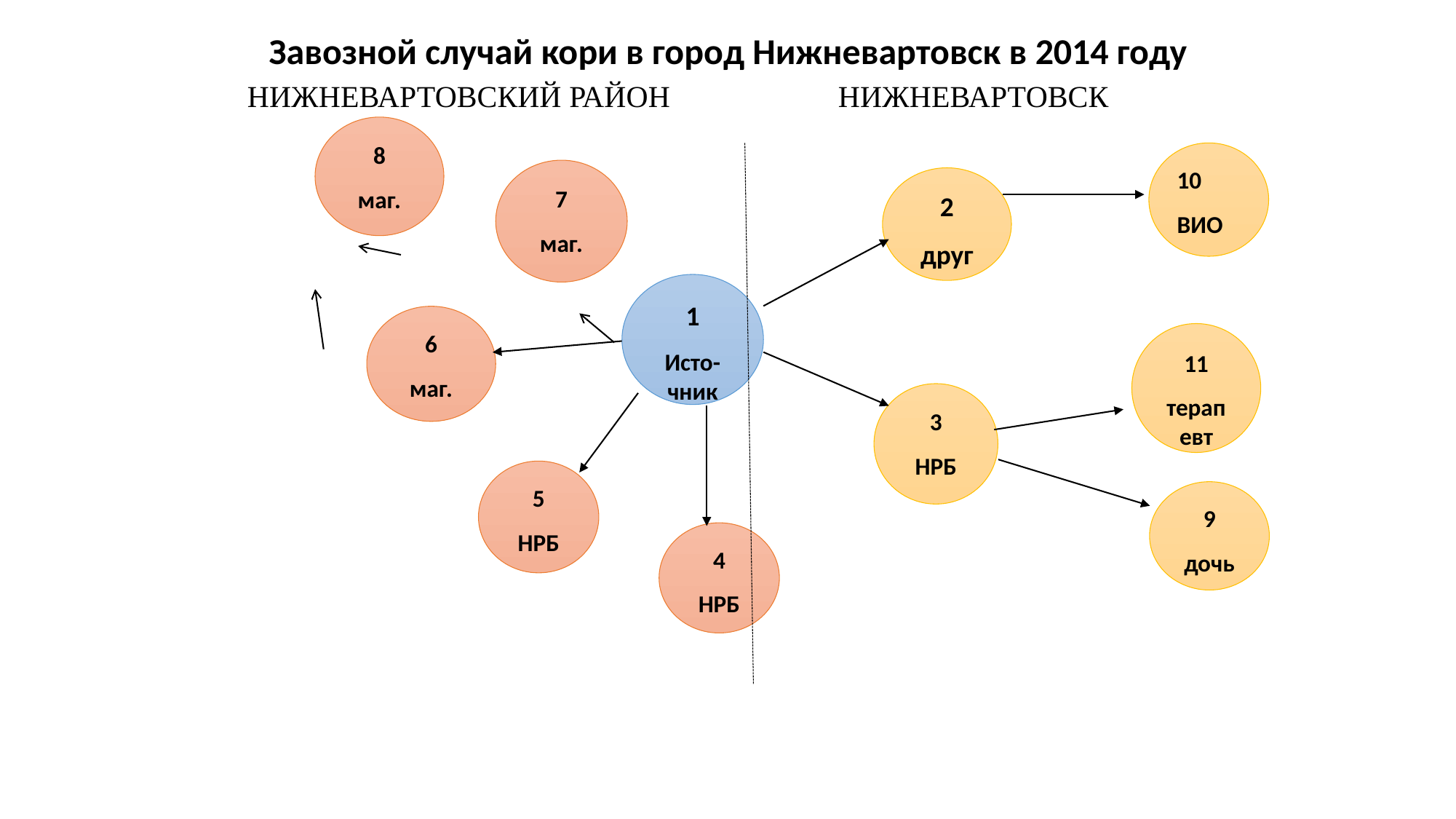

Завозной случай кори в город Нижневартовск в 2014 году
Нижневартовский район                      Нижневартовск
8
маг.
10
ВИО
7
маг.
2
друг
1
Исто-чник
6
маг.
11
терапевт
3
НРБ
5
НРБ
9
дочь

4
НРБ